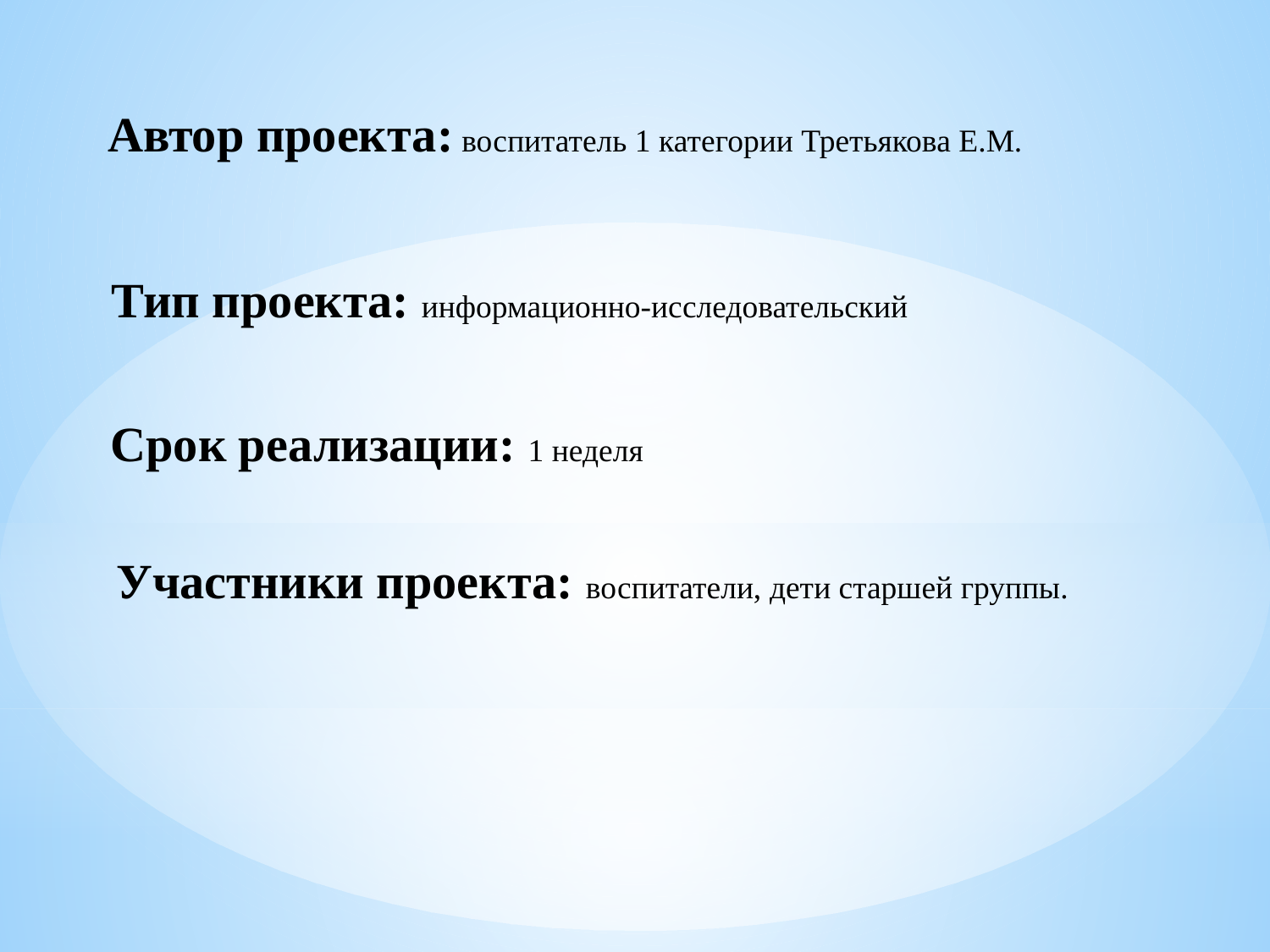

Автор проекта: воспитатель 1 категории Третьякова Е.М.
Тип проекта: информационно-исследовательский
Срок реализации: 1 неделя
Участники проекта: воспитатели, дети старшей группы.